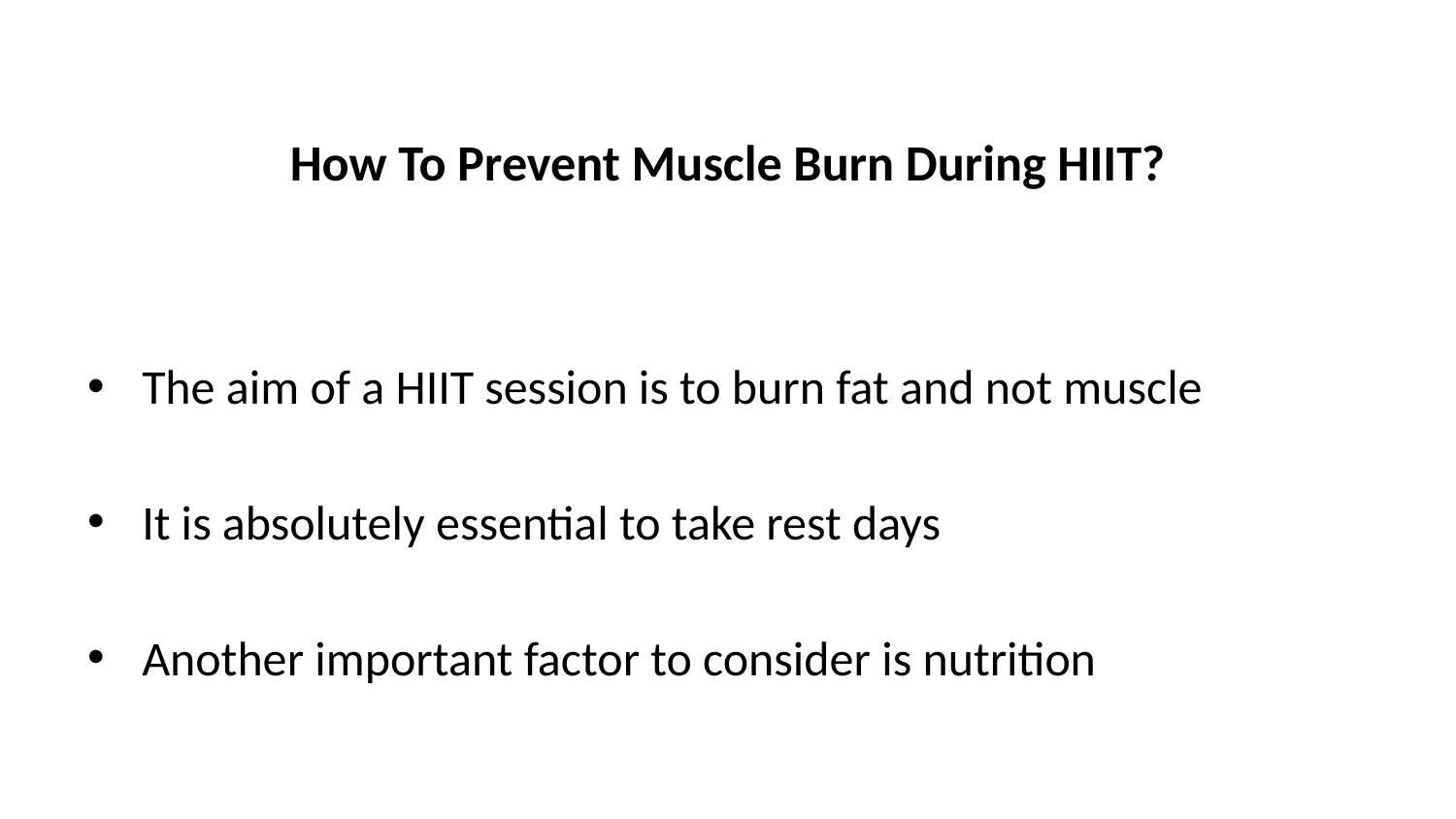

# How To Prevent Muscle Burn During HIIT?
The aim of a HIIT session is to burn fat and not muscle

It is absolutely essential to take rest days

Another important factor to consider is nutrition